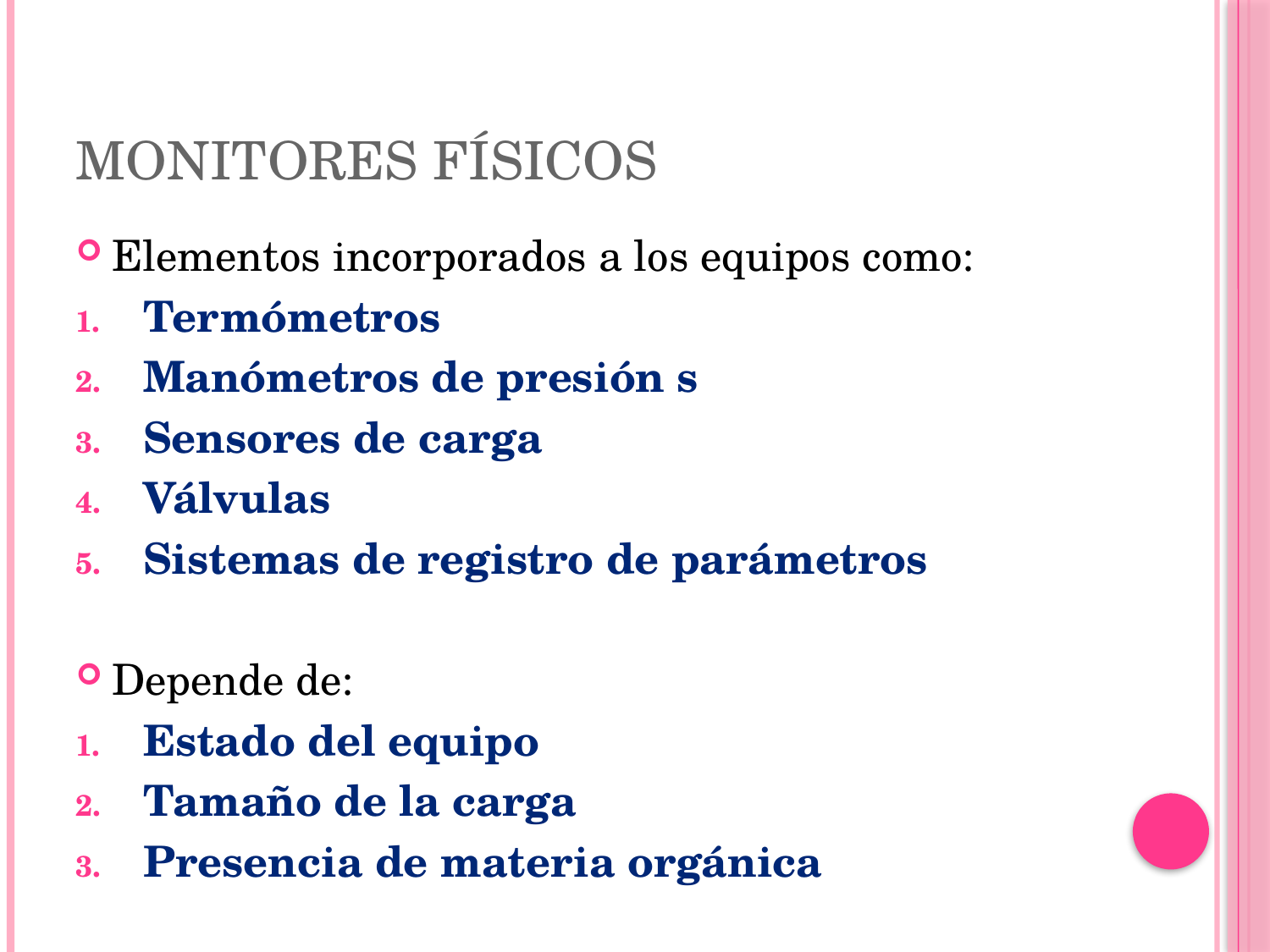

# Monitores físicos
Elementos incorporados a los equipos como:
Termómetros
Manómetros de presión s
Sensores de carga
Válvulas
Sistemas de registro de parámetros

Depende de:
Estado del equipo
Tamaño de la carga
Presencia de materia orgánica